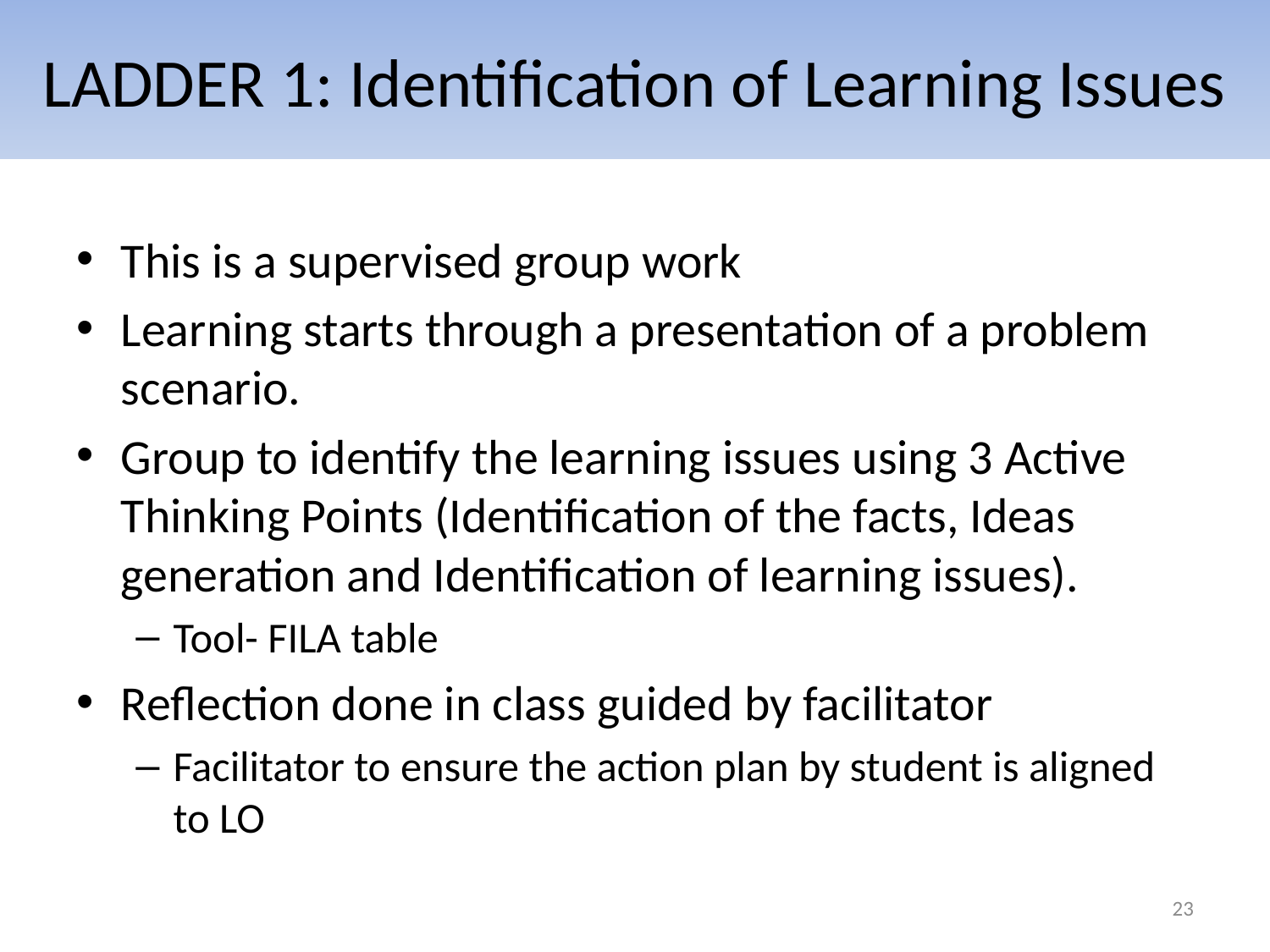

# LADDER 1: Identification of Learning Issues
This is a supervised group work
Learning starts through a presentation of a problem scenario.
Group to identify the learning issues using 3 Active Thinking Points (Identification of the facts, Ideas generation and Identification of learning issues).
Tool- FILA table
Reflection done in class guided by facilitator
Facilitator to ensure the action plan by student is aligned to LO
23